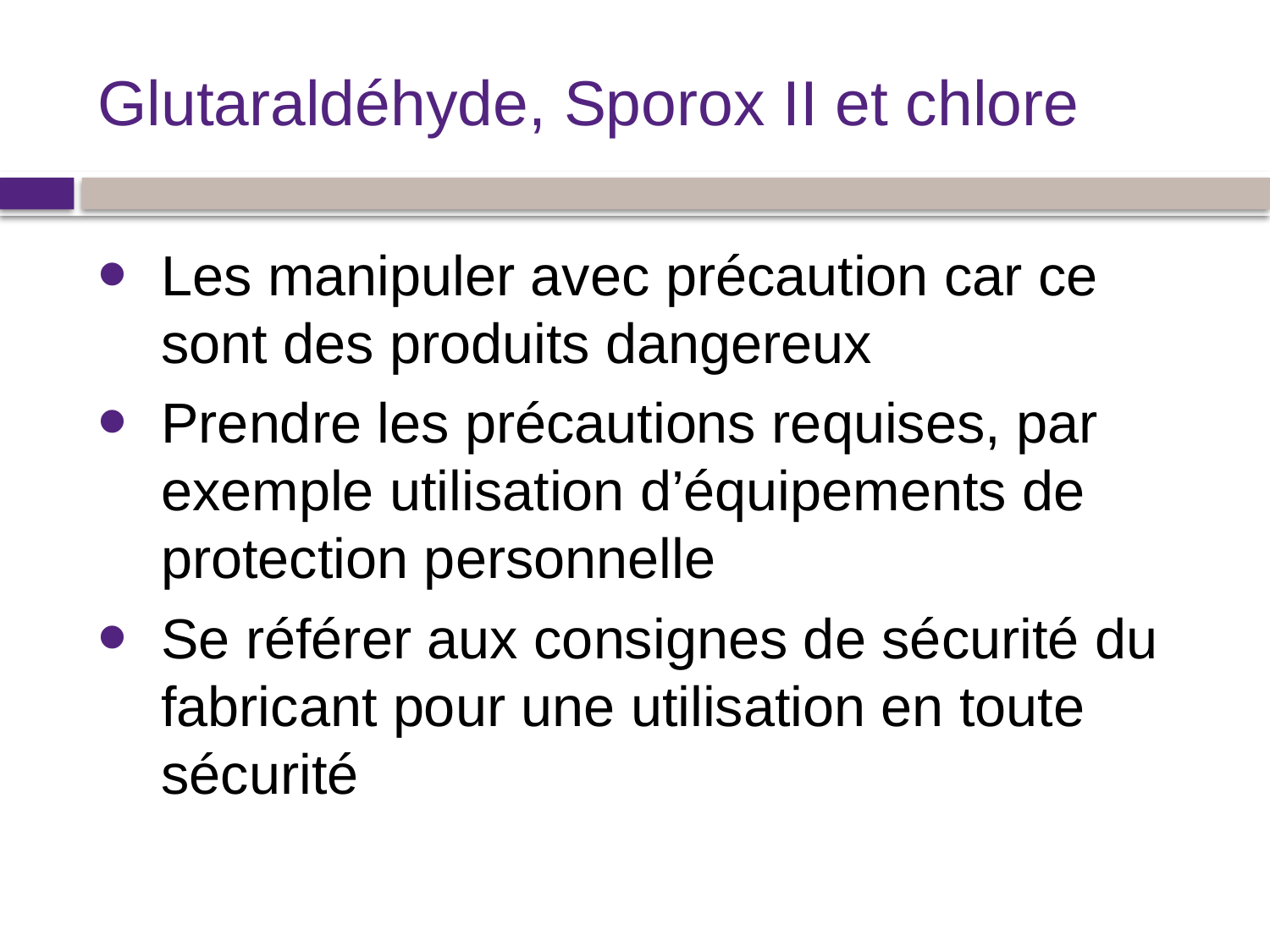

# Glutaraldéhyde, Sporox II et chlore
Les manipuler avec précaution car ce sont des produits dangereux
Prendre les précautions requises, par exemple utilisation d’équipements de protection personnelle
Se référer aux consignes de sécurité du fabricant pour une utilisation en toute sécurité